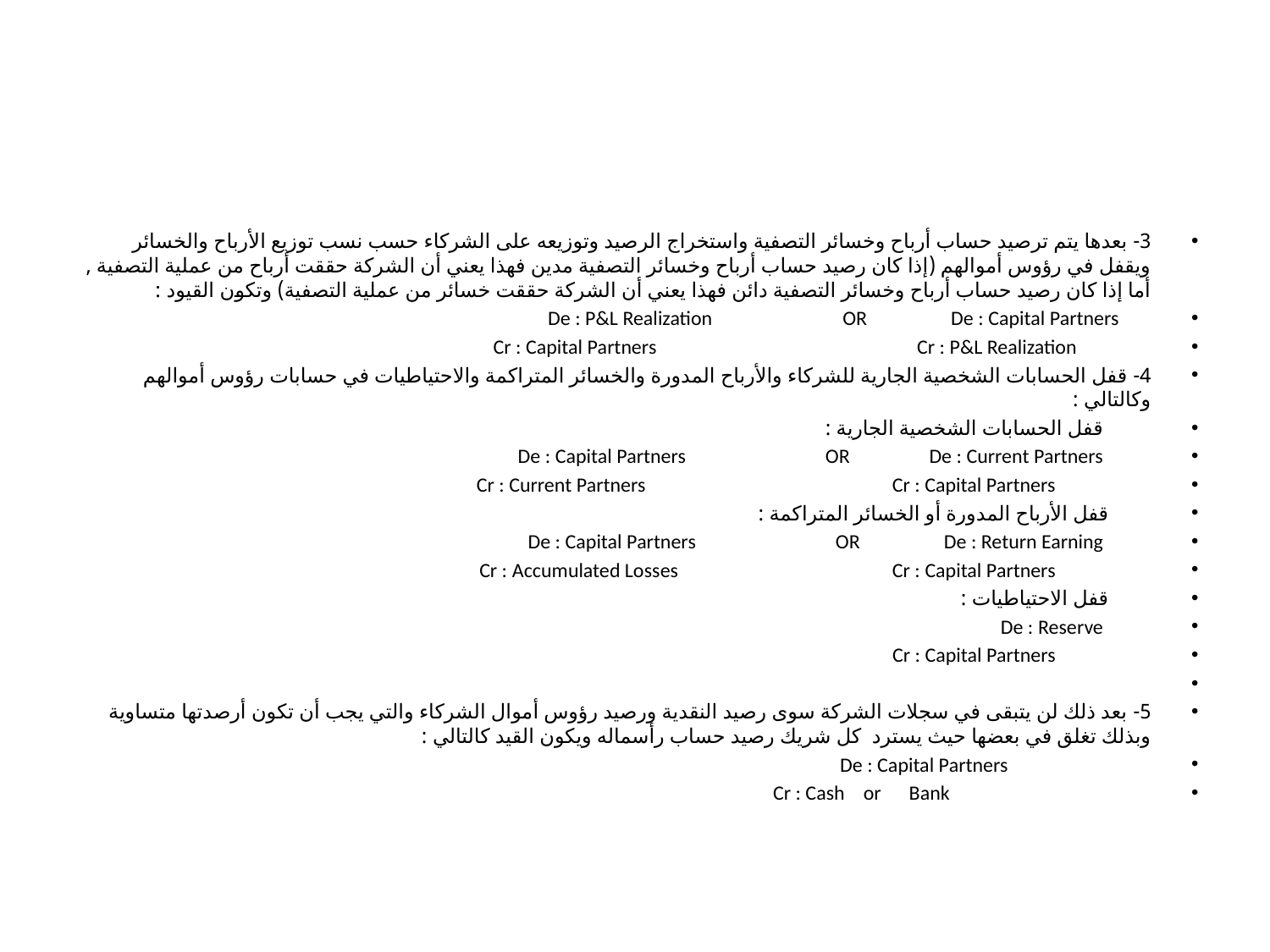

#
3- بعدها يتم ترصيد حساب أرباح وخسائر التصفية واستخراج الرصيد وتوزيعه على الشركاء حسب نسب توزيع الأرباح والخسائر ويقفل في رؤوس أموالهم (إذا كان رصيد حساب أرباح وخسائر التصفية مدين فهذا يعني أن الشركة حققت أرباح من عملية التصفية , أما إذا كان رصيد حساب أرباح وخسائر التصفية دائن فهذا يعني أن الشركة حققت خسائر من عملية التصفية) وتكون القيود :
      De : P&L Realization                            OR                  De : Capital Partners
              Cr : Capital Partners                                                        Cr : P&L Realization
4- قفل الحسابات الشخصية الجارية للشركاء والأرباح المدورة والخسائر المتراكمة والاحتياطيات في حسابات رؤوس أموالهم وكالتالي :
         قفل الحسابات الشخصية الجارية :
         De : Capital Partners                              OR                 De : Current Partners
                  Cr : Current Partners                                                     Cr : Capital Partners
        قفل الأرباح المدورة أو الخسائر المتراكمة :
         De : Capital Partners                              OR                  De : Return Earning
                  Cr : Accumulated Losses                                              Cr : Capital Partners
        قفل الاحتياطيات :
         De : Reserve
                  Cr : Capital Partners

5- بعد ذلك لن يتبقى في سجلات الشركة سوى رصيد النقدية ورصيد رؤوس أموال الشركاء والتي يجب أن تكون أرصدتها متساوية وبذلك تغلق في بعضها حيث يسترد  كل شريك رصيد حساب رأسماله ويكون القيد كالتالي :
                           De : Capital Partners
                                      Cr : Cash    or      Bank